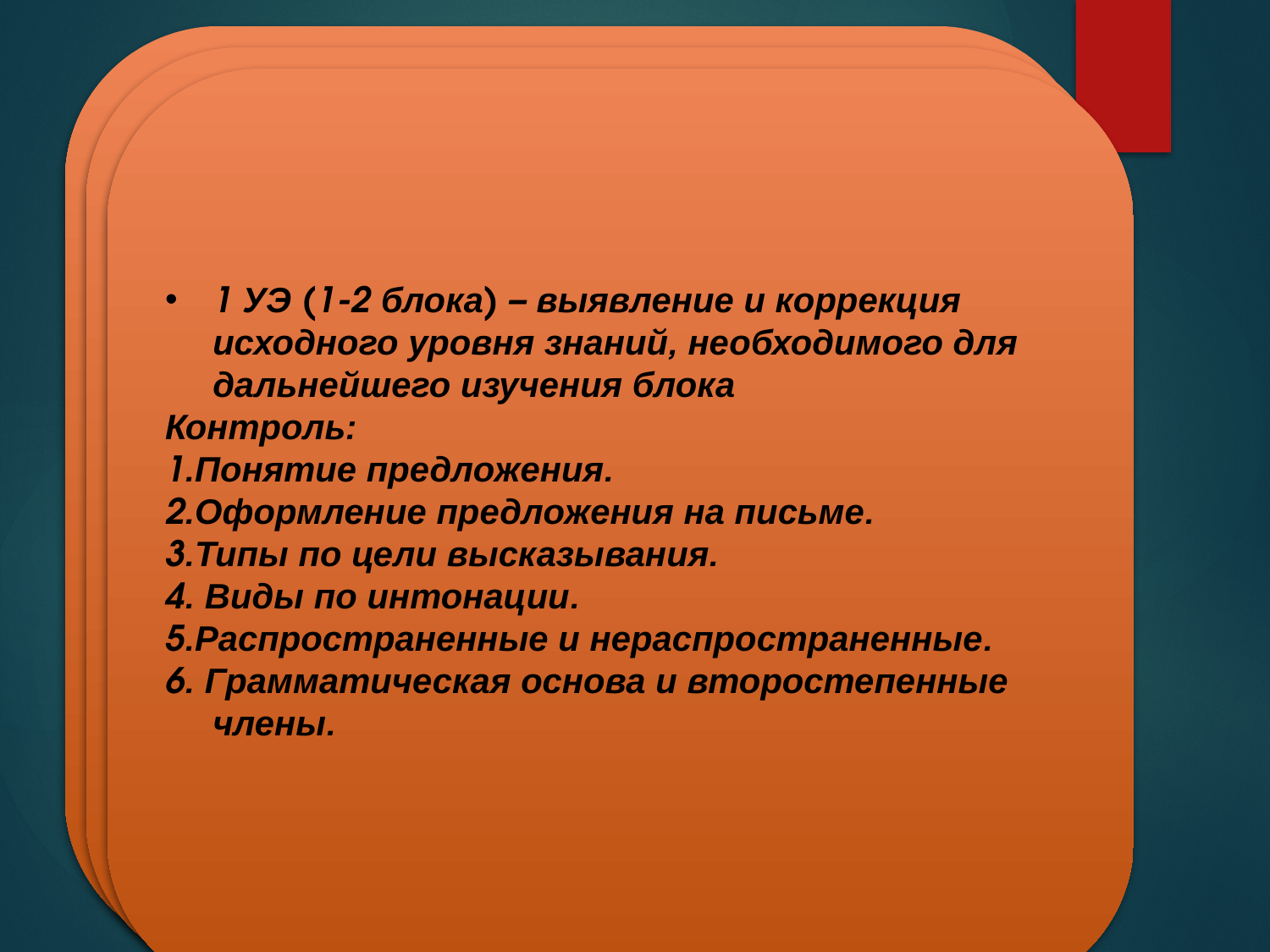

1 УЭ (1-2 блока) – выявление и коррекция исходного уровня знаний, необходимого для дальнейшего изучения блока
1 УЭ (1-2 блока) – выявление и коррекция исходного уровня знаний, необходимого для дальнейшего изучения блока
1 УЭ (1-2 блока) – выявление и коррекция исходного уровня знаний, необходимого для дальнейшего изучения блока
Контроль:
1.Понятие предложения.
2.Оформление предложения на письме.
3.Типы по цели высказывания.
4. Виды по интонации.
5.Распространенные и нераспространенные.
6. Грамматическая основа и второстепенные члены.